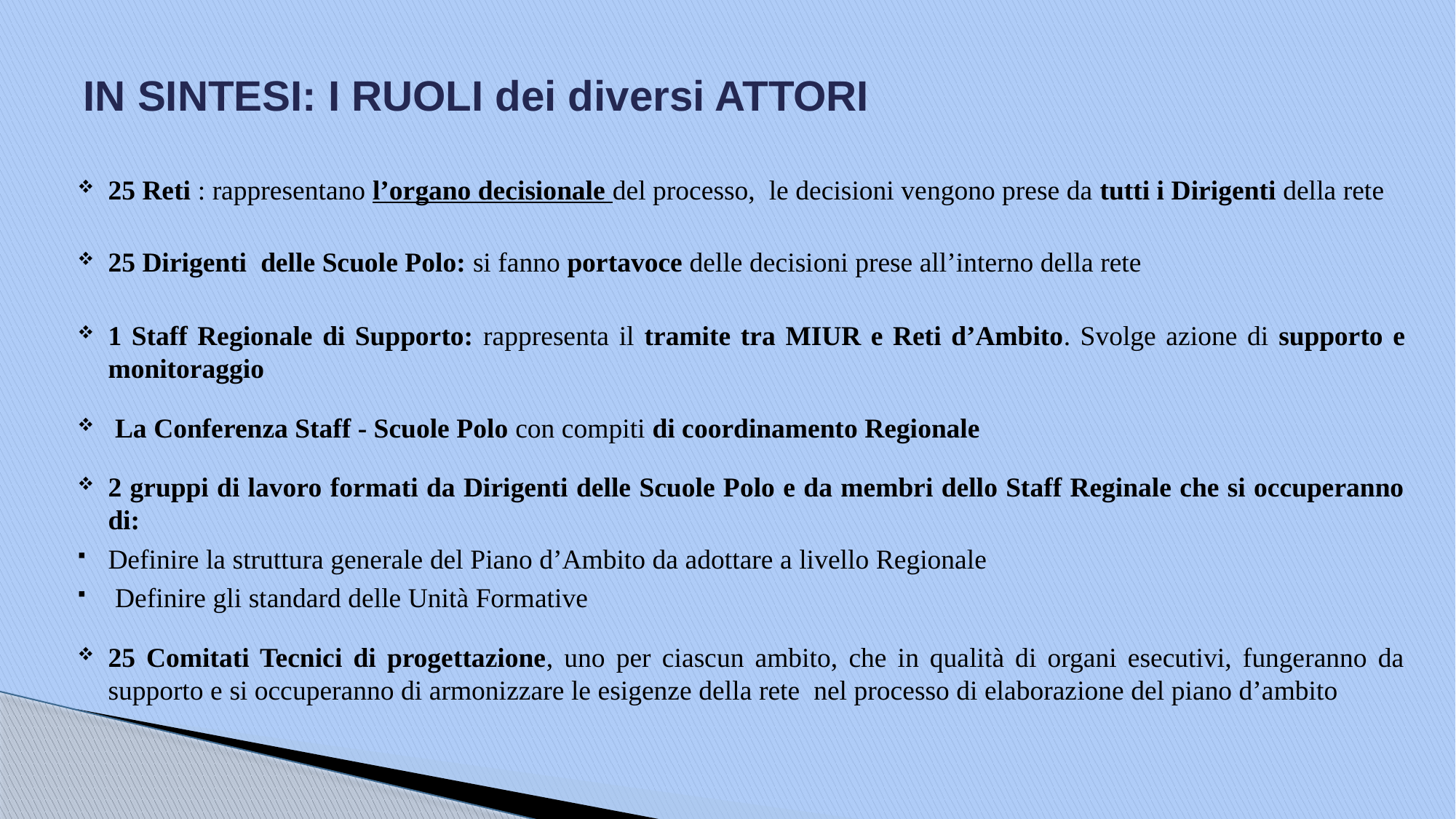

# IN SINTESI: I RUOLI dei diversi ATTORI
25 Reti : rappresentano l’organo decisionale del processo,  le decisioni vengono prese da tutti i Dirigenti della rete
25 Dirigenti  delle Scuole Polo: si fanno portavoce delle decisioni prese all’interno della rete

1 Staff Regionale di Supporto: rappresenta il tramite tra MIUR e Reti d’Ambito. Svolge azione di supporto e monitoraggio

 La Conferenza Staff - Scuole Polo con compiti di coordinamento Regionale

2 gruppi di lavoro formati da Dirigenti delle Scuole Polo e da membri dello Staff Reginale che si occuperanno di:
Definire la struttura generale del Piano d’Ambito da adottare a livello Regionale
 Definire gli standard delle Unità Formative

25 Comitati Tecnici di progettazione, uno per ciascun ambito, che in qualità di organi esecutivi, fungeranno da supporto e si occuperanno di armonizzare le esigenze della rete  nel processo di elaborazione del piano d’ambito